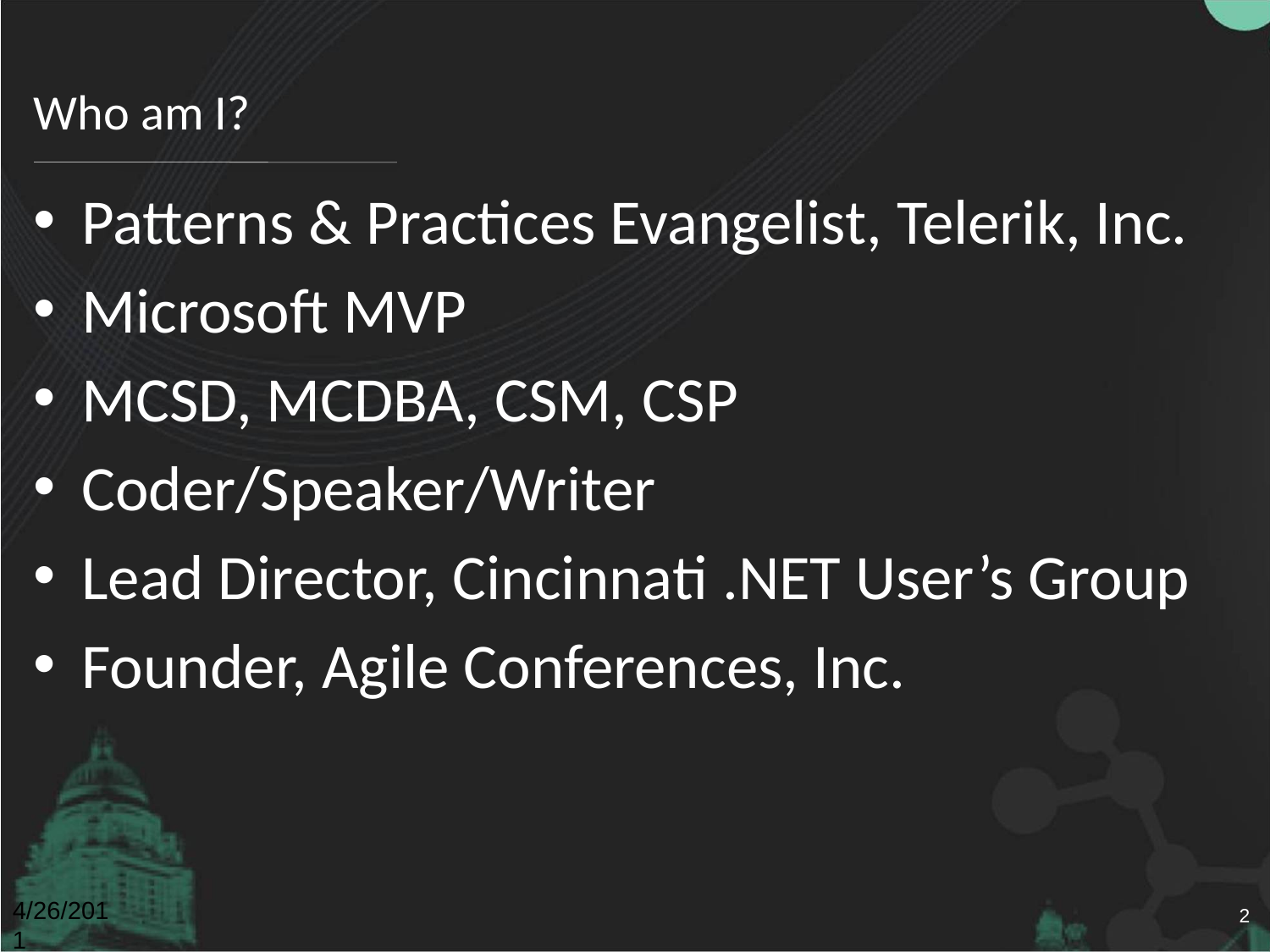

# Who am I?
Patterns & Practices Evangelist, Telerik, Inc.
Microsoft MVP
MCSD, MCDBA, CSM, CSP
Coder/Speaker/Writer
Lead Director, Cincinnati .NET User’s Group
Founder, Agile Conferences, Inc.
4/26/2011
2